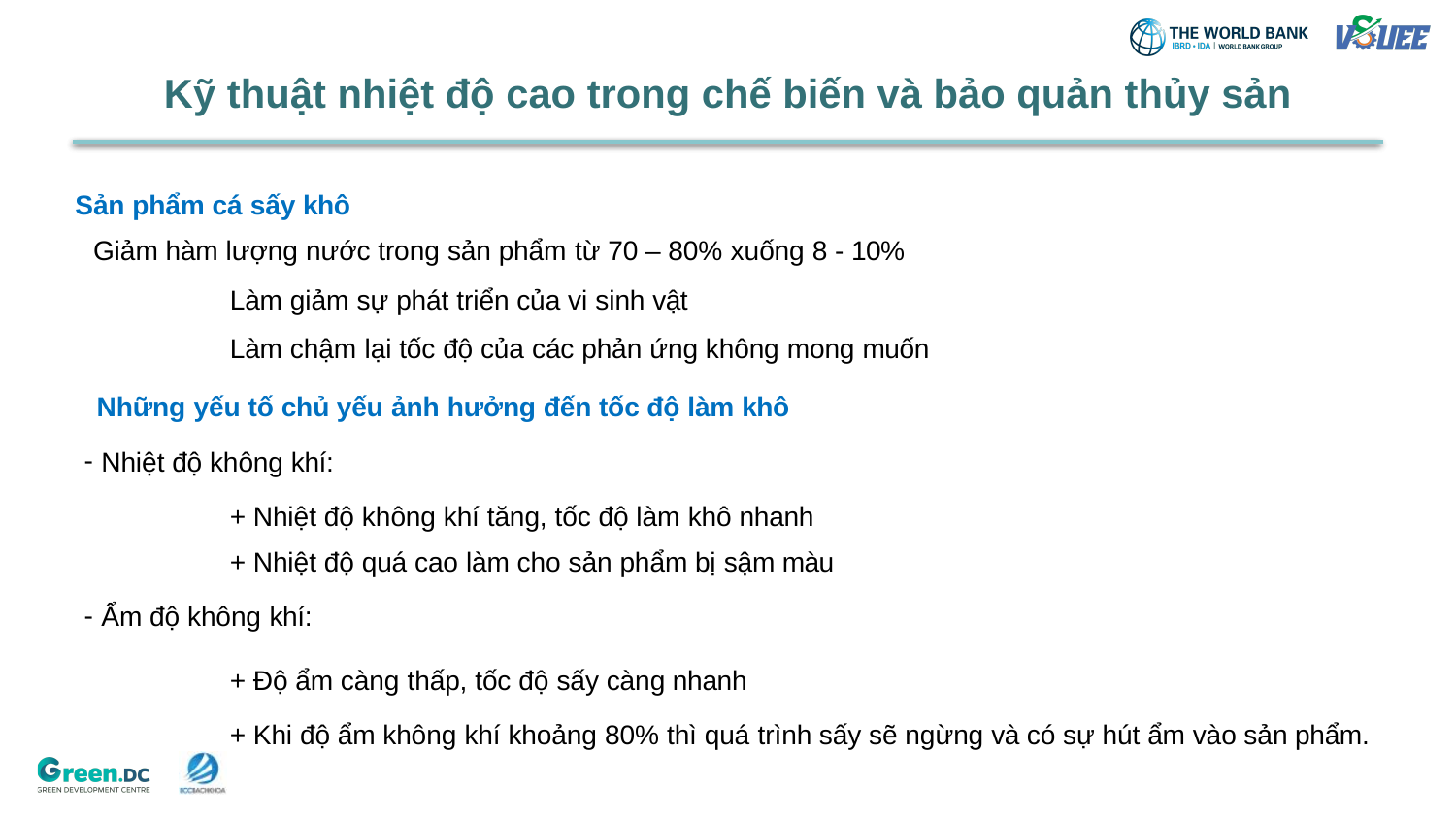

Kỹ thuật nhiệt độ cao trong chế biến và bảo quản thủy sản
Sản phẩm cá sấy khô
Giảm hàm lượng nước trong sản phẩm từ 70 – 80% xuống 8 - 10%
Làm giảm sự phát triển của vi sinh vật
Làm chậm lại tốc độ của các phản ứng không mong muốn
Những yếu tố chủ yếu ảnh hưởng đến tốc độ làm khô
Nhiệt độ không khí:
+ Nhiệt độ không khí tăng, tốc độ làm khô nhanh
+ Nhiệt độ quá cao làm cho sản phẩm bị sậm màu
Ẩm độ không khí:
+ Độ ẩm càng thấp, tốc độ sấy càng nhanh
+ Khi độ ẩm không khí khoảng 80% thì quá trình sấy sẽ ngừng và có sự hút ẩm vào sản phẩm.